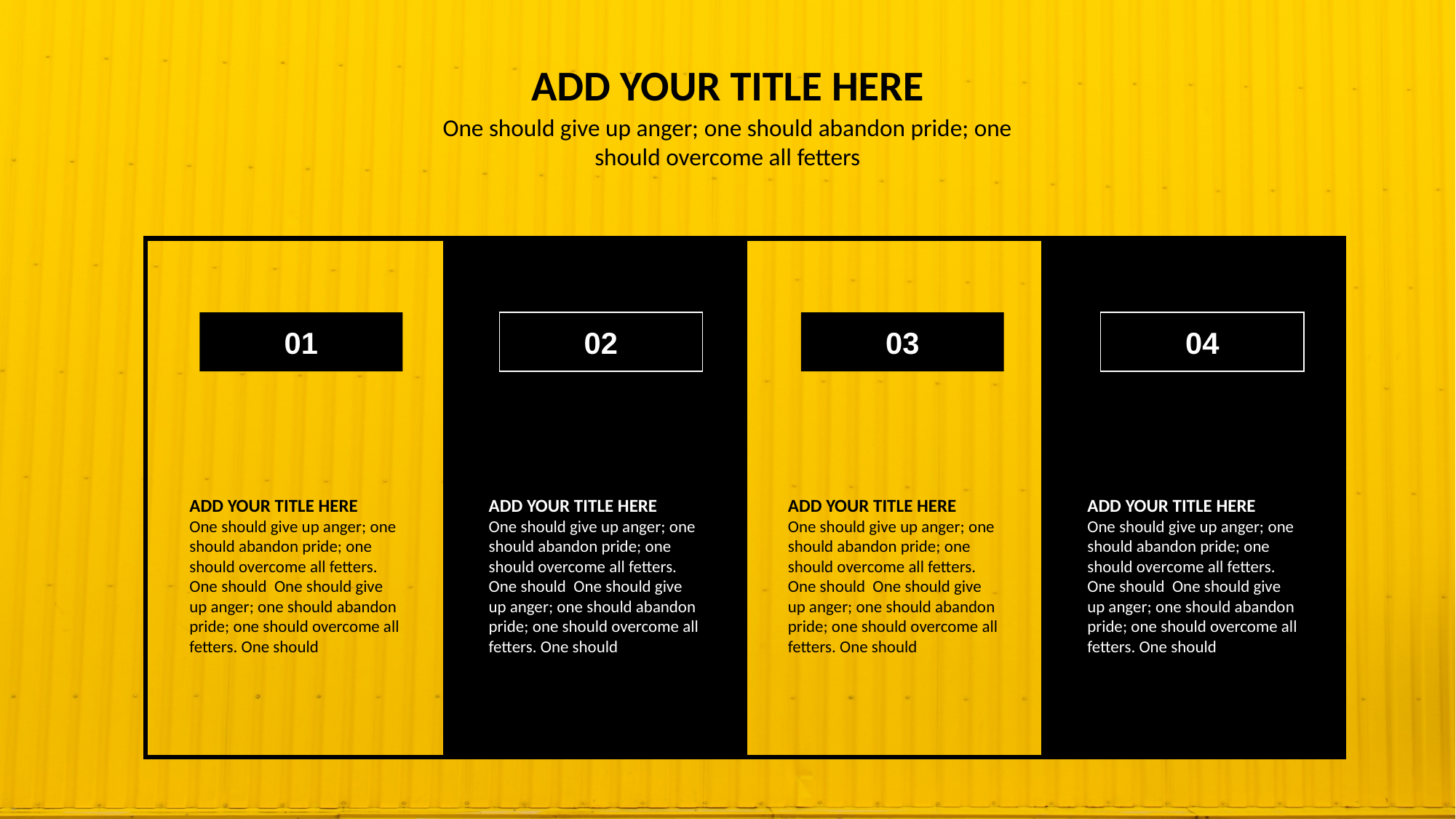

ADD YOUR TITLE HERE
One should give up anger; one should abandon pride; one should overcome all fetters

01
02
03
04
ADD YOUR TITLE HERE
One should give up anger; one should abandon pride; one should overcome all fetters. One should  One should give up anger; one should abandon pride; one should overcome all fetters. One should

ADD YOUR TITLE HERE
One should give up anger; one should abandon pride; one should overcome all fetters. One should  One should give up anger; one should abandon pride; one should overcome all fetters. One should

ADD YOUR TITLE HERE
One should give up anger; one should abandon pride; one should overcome all fetters. One should  One should give up anger; one should abandon pride; one should overcome all fetters. One should

ADD YOUR TITLE HERE
One should give up anger; one should abandon pride; one should overcome all fetters. One should  One should give up anger; one should abandon pride; one should overcome all fetters. One should